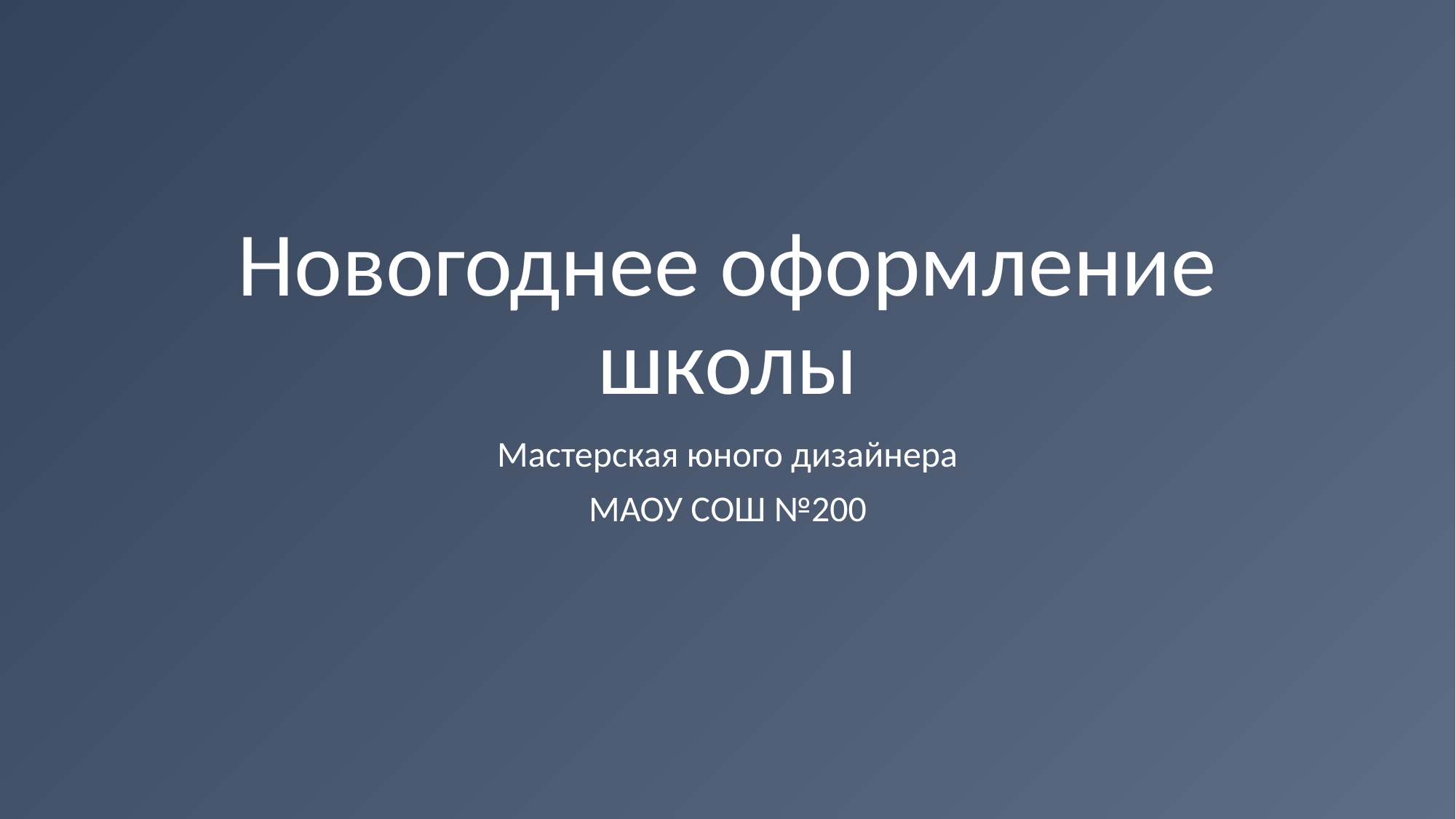

# Новогоднее оформление школы
Мастерская юного дизайнера
МАОУ СОШ №200